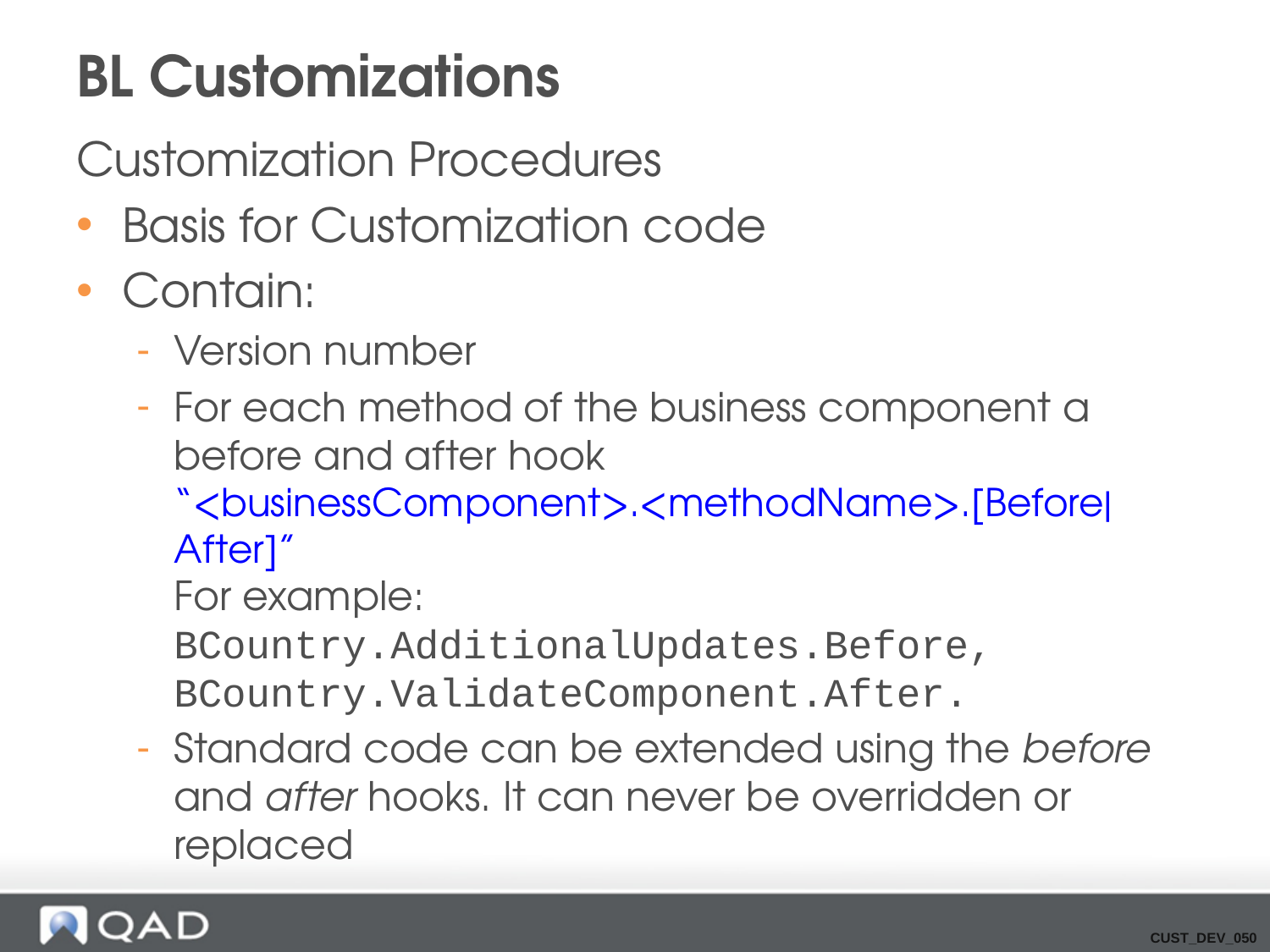

# BL Customizations
Customization Procedures
Basis for Customization code
Contain:
Version number
For each method of the business component a before and after hook
“<businessComponent>.<methodName>.[Before|After]”
For example: BCountry.AdditionalUpdates.Before, BCountry.ValidateComponent.After.
Standard code can be extended using the before and after hooks. It can never be overridden or replaced
CUST_DEV_050